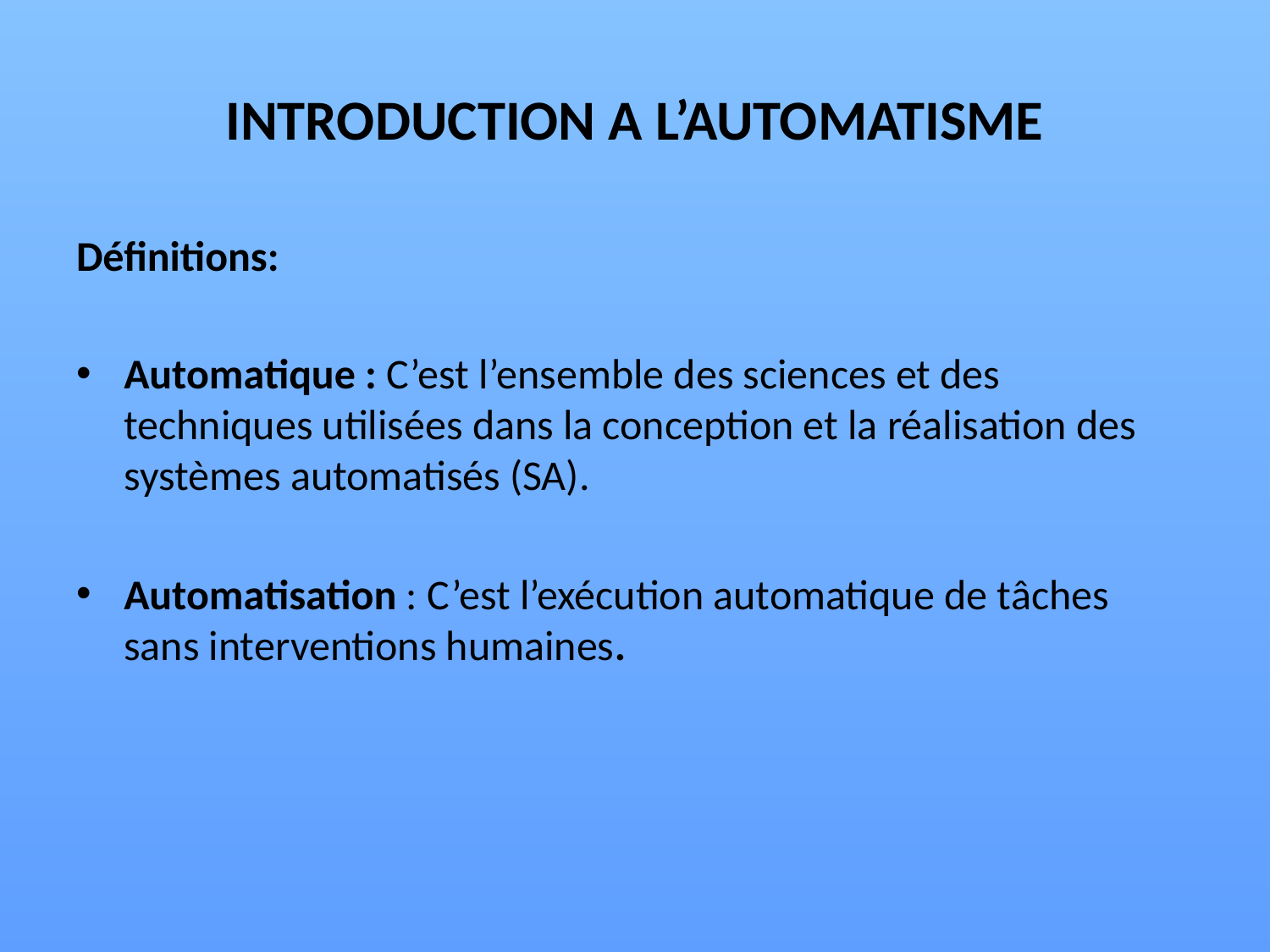

# INTRODUCTION A L’AUTOMATISME
Définitions:

Automatique : C’est l’ensemble des sciences et des techniques utilisées dans la conception et la réalisation des systèmes automatisés (SA).

Automatisation : C’est l’exécution automatique de tâches sans interventions humaines.